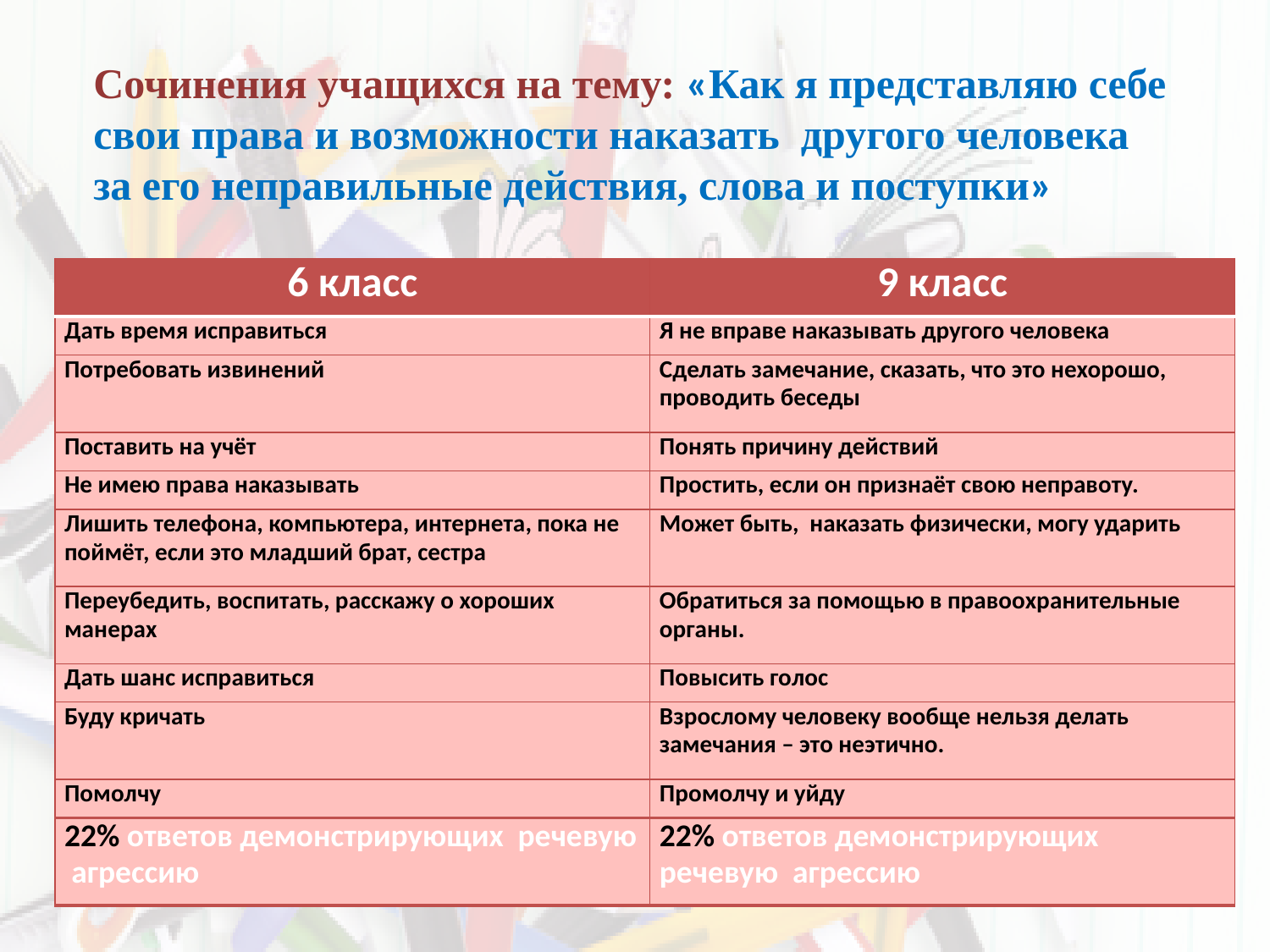

Сочинения учащихся на тему: «Как я представляю себе
свои права и возможности наказать  другого человека
за его неправильные действия, слова и поступки»
| 6 класс | 9 класс |
| --- | --- |
| Дать время исправиться | Я не вправе наказывать другого человека |
| Потребовать извинений | Сделать замечание, сказать, что это нехорошо, проводить беседы |
| Поставить на учёт | Понять причину действий |
| Не имею права наказывать | Простить, если он признаёт свою неправоту. |
| Лишить телефона, компьютера, интернета, пока не поймёт, если это младший брат, сестра | Может быть, наказать физически, могу ударить |
| Переубедить, воспитать, расскажу о хороших манерах | Обратиться за помощью в правоохранительные органы. |
| Дать шанс исправиться | Повысить голос |
| Буду кричать | Взрослому человеку вообще нельзя делать замечания – это неэтично. |
| Помолчу | Промолчу и уйду |
| 22% ответов демонстрирующих речевую агрессию | 22% ответов демонстрирующих речевую агрессию |